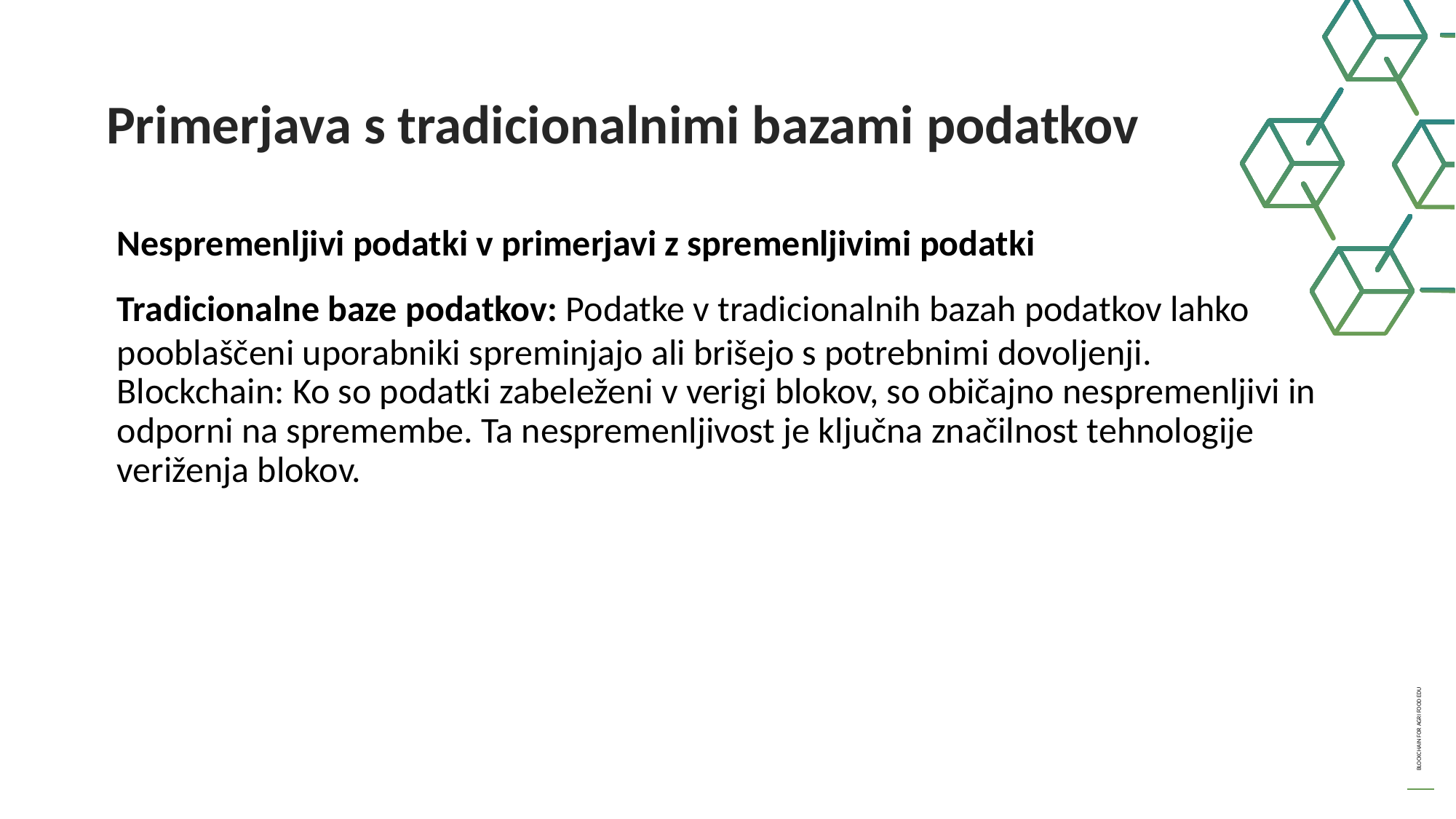

Primerjava s tradicionalnimi bazami podatkov
Nespremenljivi podatki v primerjavi z spremenljivimi podatki
Tradicionalne baze podatkov: Podatke v tradicionalnih bazah podatkov lahko pooblaščeni uporabniki spreminjajo ali brišejo s potrebnimi dovoljenji.
Blockchain: Ko so podatki zabeleženi v verigi blokov, so običajno nespremenljivi in odporni na spremembe. Ta nespremenljivost je ključna značilnost tehnologije veriženja blokov.